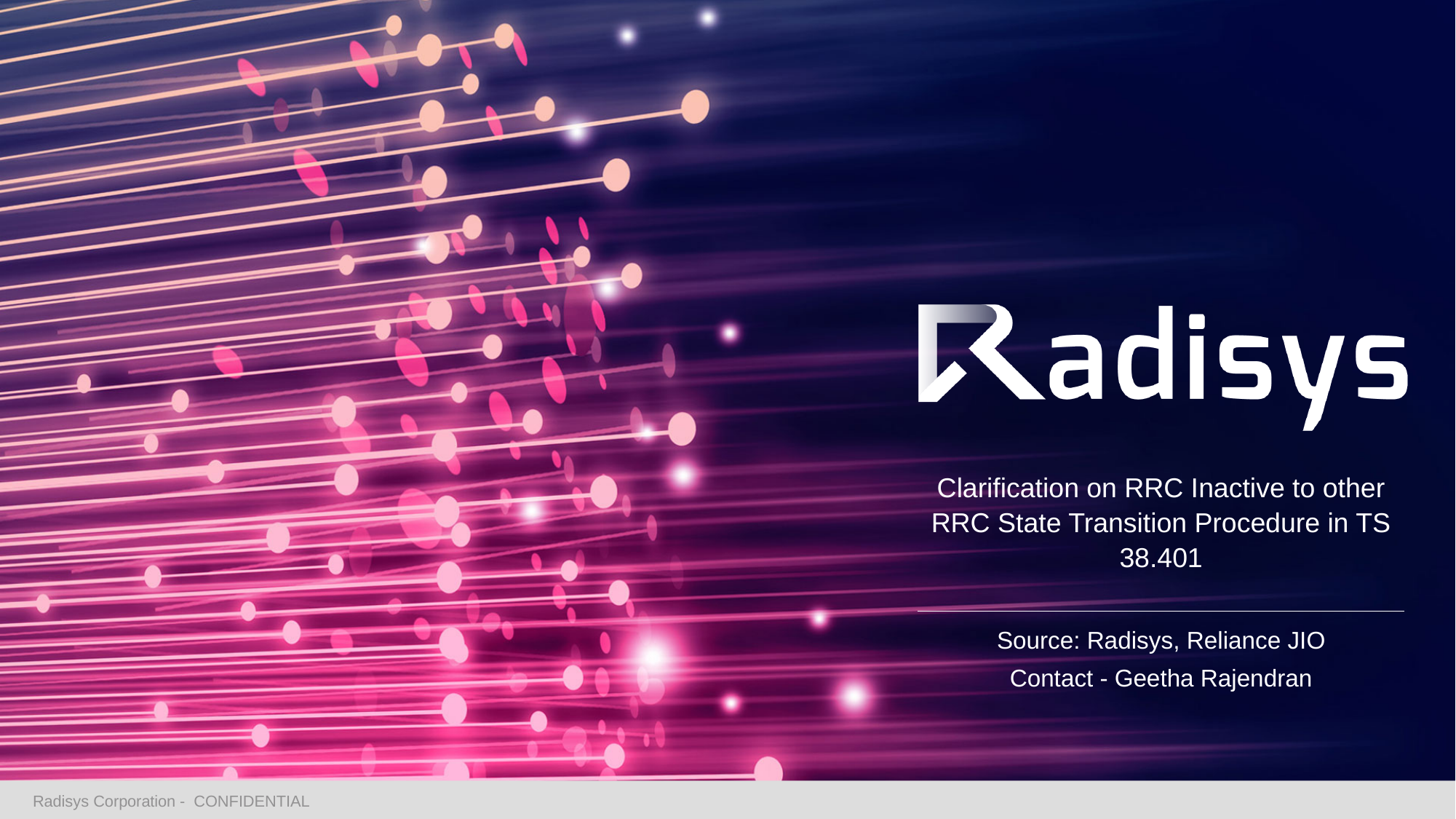

# Clarification on RRC Inactive to other RRC State Transition Procedure in TS 38.401
Source: Radisys, Reliance JIO
Contact - Geetha Rajendran
Radisys Corporation -  CONFIDENTIAL